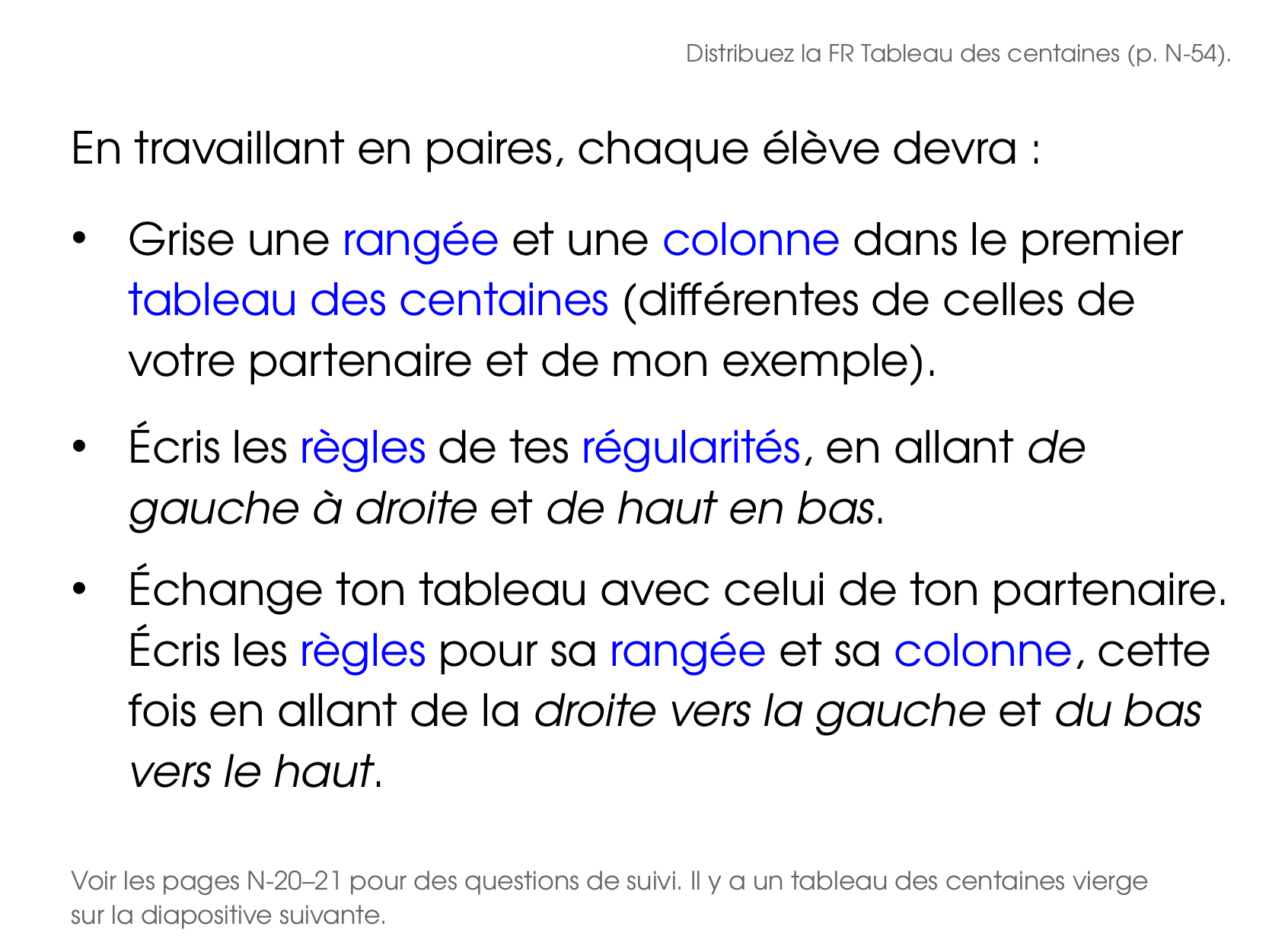

Distribuez la FR Tableau des centaines (p. N-54).
En travaillant en paires, chaque élève devra :
Grise une rangée et une colonne dans le premier tableau des centaines (différentes de celles de votre partenaire et de mon exemple).
Écris les règles de tes régularités, en allant de gauche à droite et de haut en bas.
Échange ton tableau avec celui de ton partenaire. Écris les règles pour sa rangée et sa colonne, cette fois en allant de la droite vers la gauche et du bas vers le haut.
Voir les pages N-20–21 pour des questions de suivi. Il y a un tableau des centaines vierge sur la diapositive suivante.